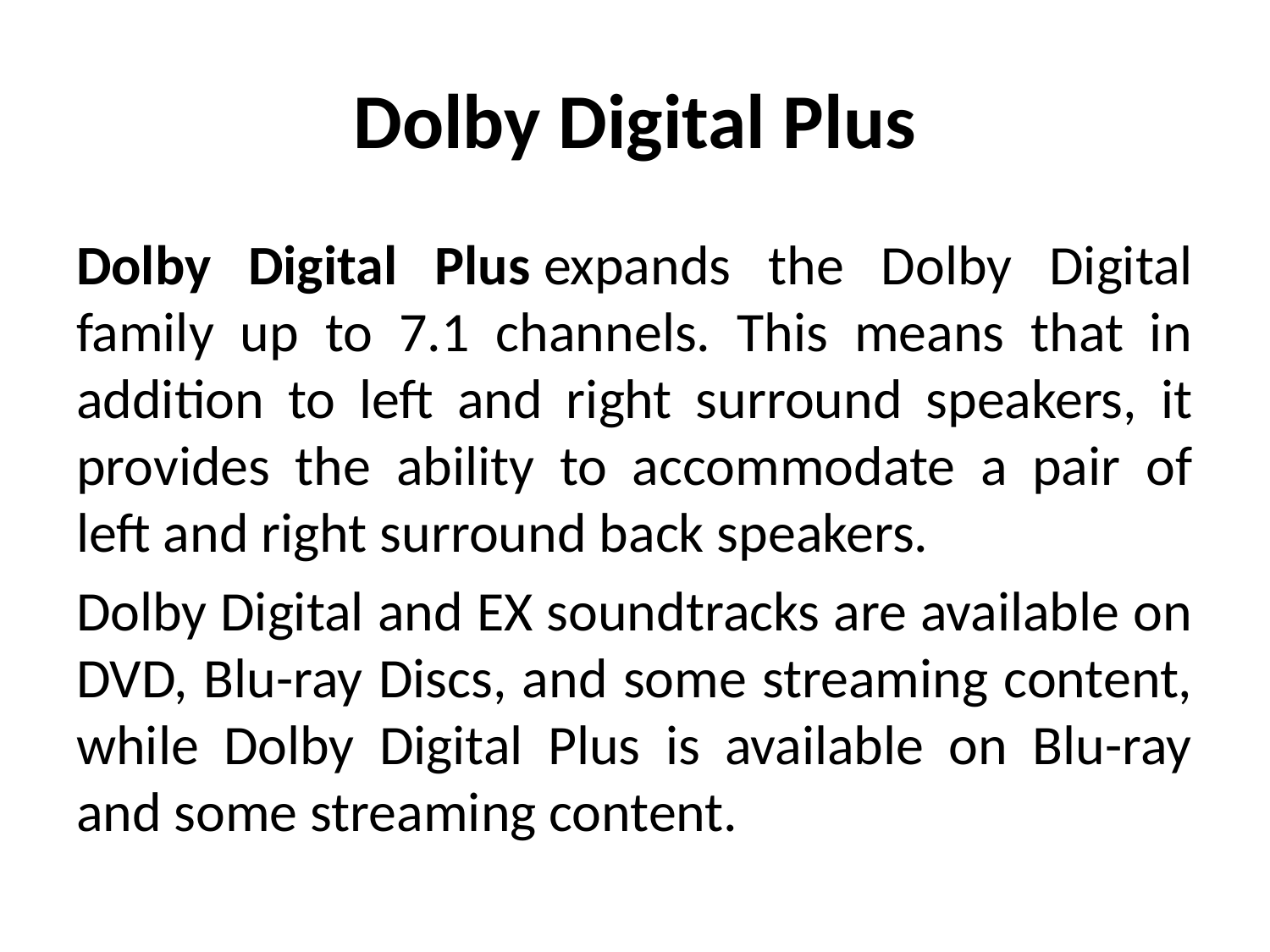

# Dolby Digital Plus
Dolby Digital Plus expands the Dolby Digital family up to 7.1 channels. This means that in addition to left and right surround speakers, it provides the ability to accommodate a pair of left and right surround back speakers.
Dolby Digital and EX soundtracks are available on DVD, Blu-ray Discs, and some streaming content, while Dolby Digital Plus is available on Blu-ray and some streaming content.